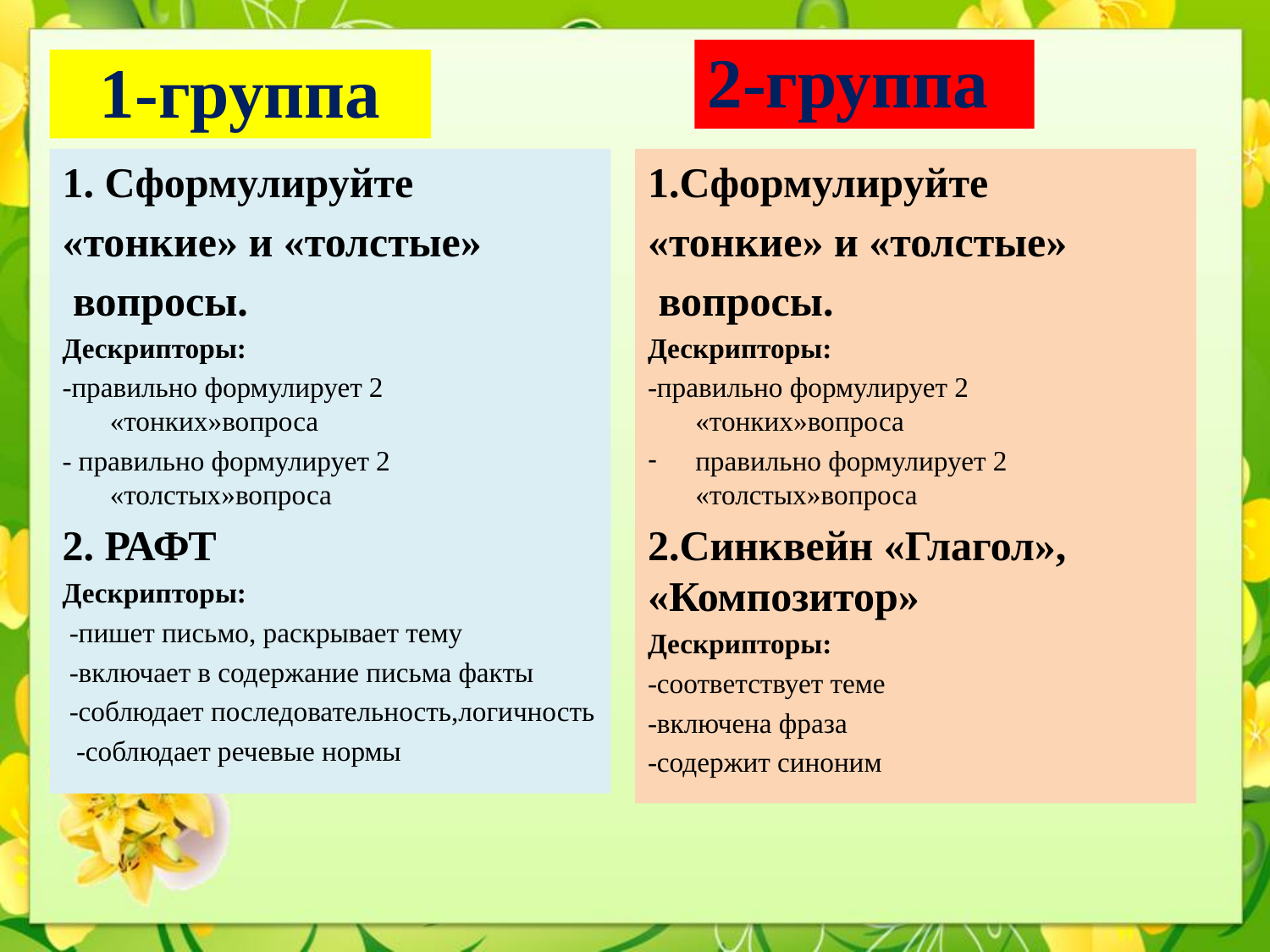

2-группа
1-группа
1. Сформулируйте
«тонкие» и «толстые»
 вопросы.
Дескрипторы:
-правильно формулирует 2 «тонких»вопроса
- правильно формулирует 2 «толстых»вопроса
2. РАФТ
Дескрипторы:
 -пишет письмо, раскрывает тему
 -включает в содержание письма факты
 -соблюдает последовательность,логичность
  -соблюдает речевые нормы

1.Сформулируйте
«тонкие» и «толстые»
 вопросы.
Дескрипторы:
-правильно формулирует 2 «тонких»вопроса
правильно формулирует 2 «толстых»вопроса
2.Синквейн «Глагол», «Композитор»
Дескрипторы:
-соответствует теме
-включена фраза
-содержит синоним